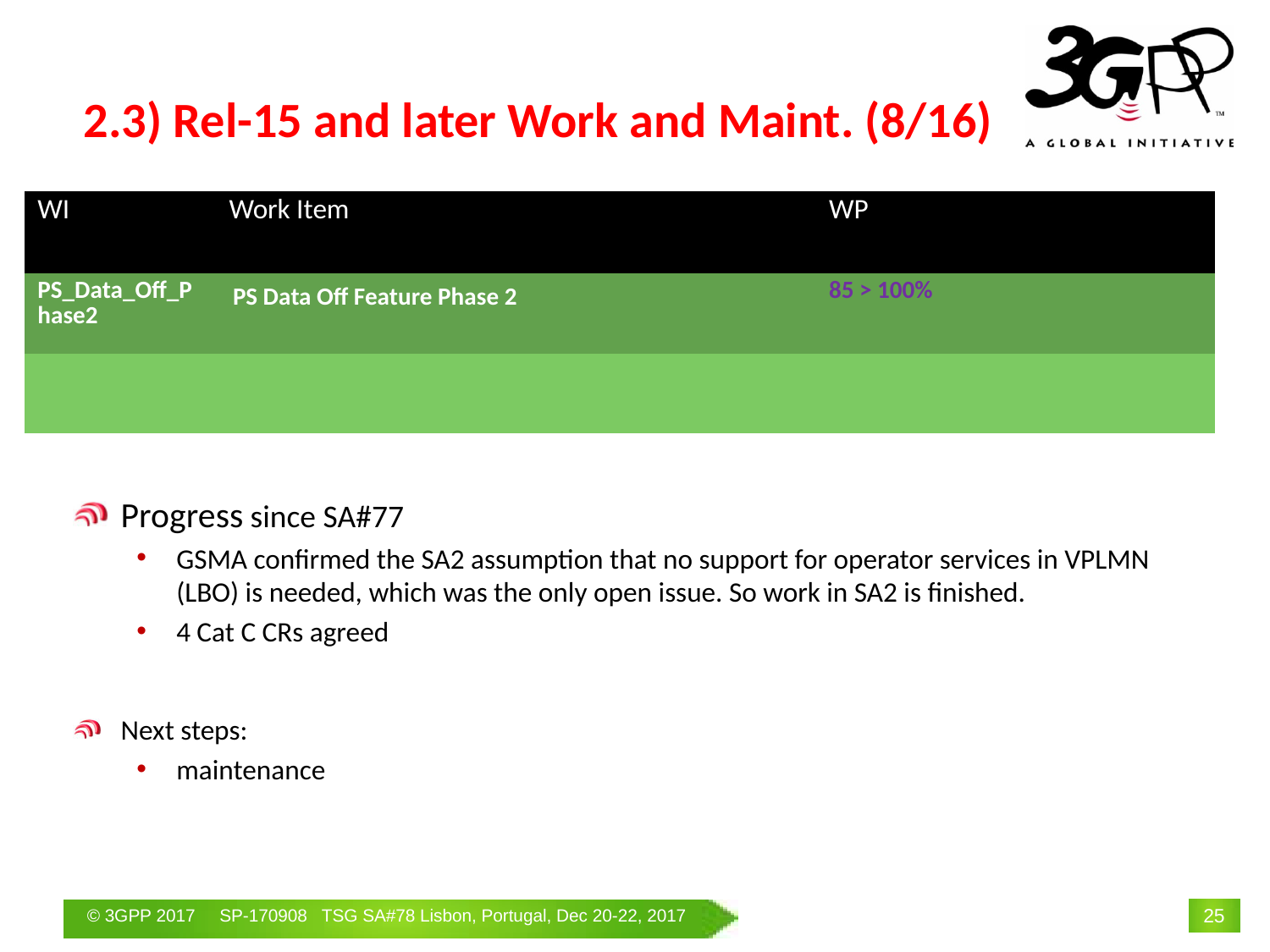

# 2.3) Rel-15 and later Work and Maint. (8/16)
| WI | Work Item | WP |  |  |
| --- | --- | --- | --- | --- |
| PS\_Data\_Off\_Phase2 | PS Data Off Feature Phase 2 | 85 > 100% |  |  |
|  |  |  |  |  |
Progress since SA#77
GSMA confirmed the SA2 assumption that no support for operator services in VPLMN (LBO) is needed, which was the only open issue. So work in SA2 is finished.
4 Cat C CRs agreed

Next steps:
maintenance